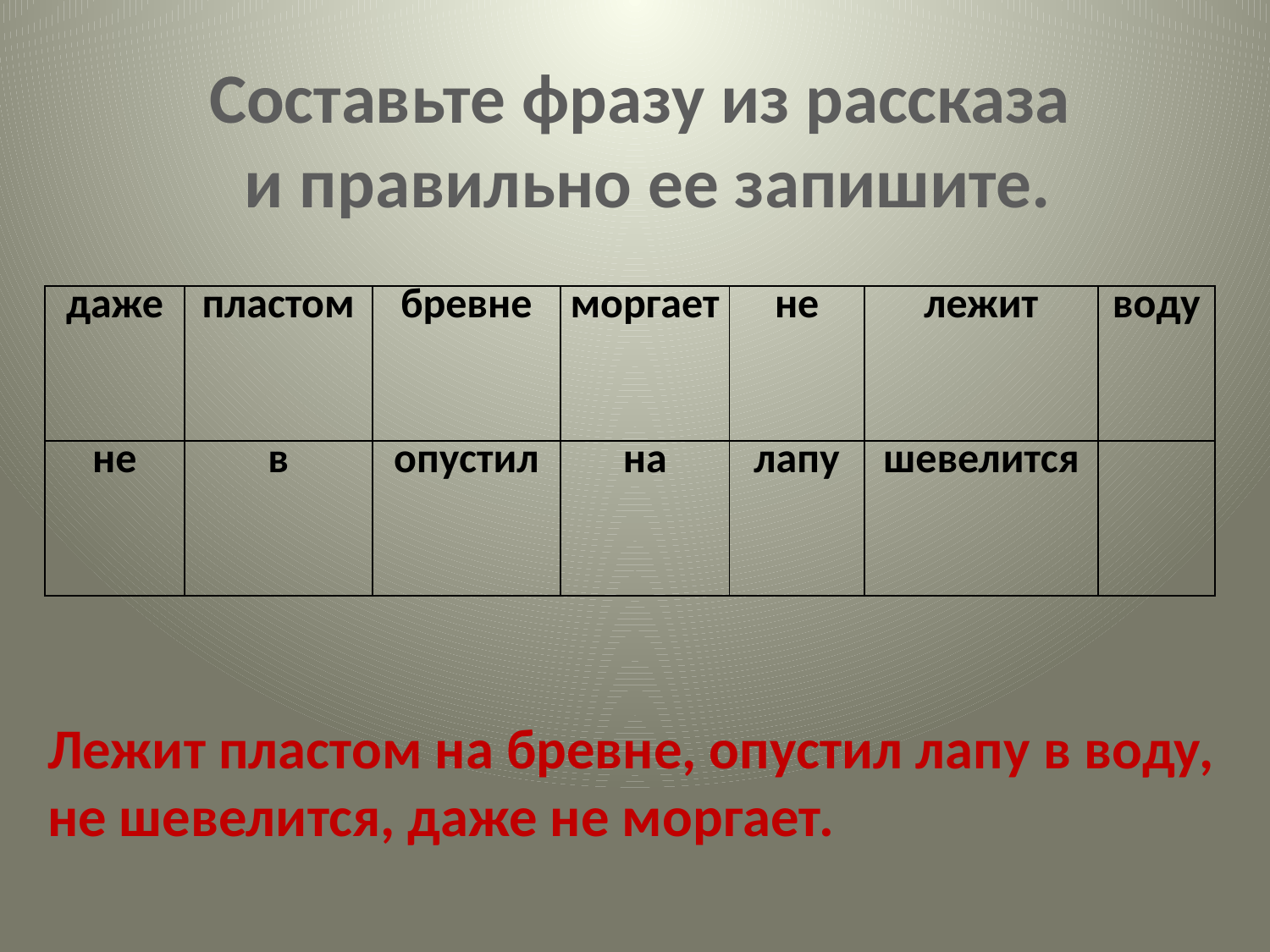

Составьте фразу из рассказа
 и правильно ее запишите.
| даже | пластом | бревне | моргает | не | лежит | воду |
| --- | --- | --- | --- | --- | --- | --- |
| не | в | опустил | на | лапу | шевелится |  |
Лежит пластом на бревне, опустил лапу в воду, не шевелится, даже не моргает.